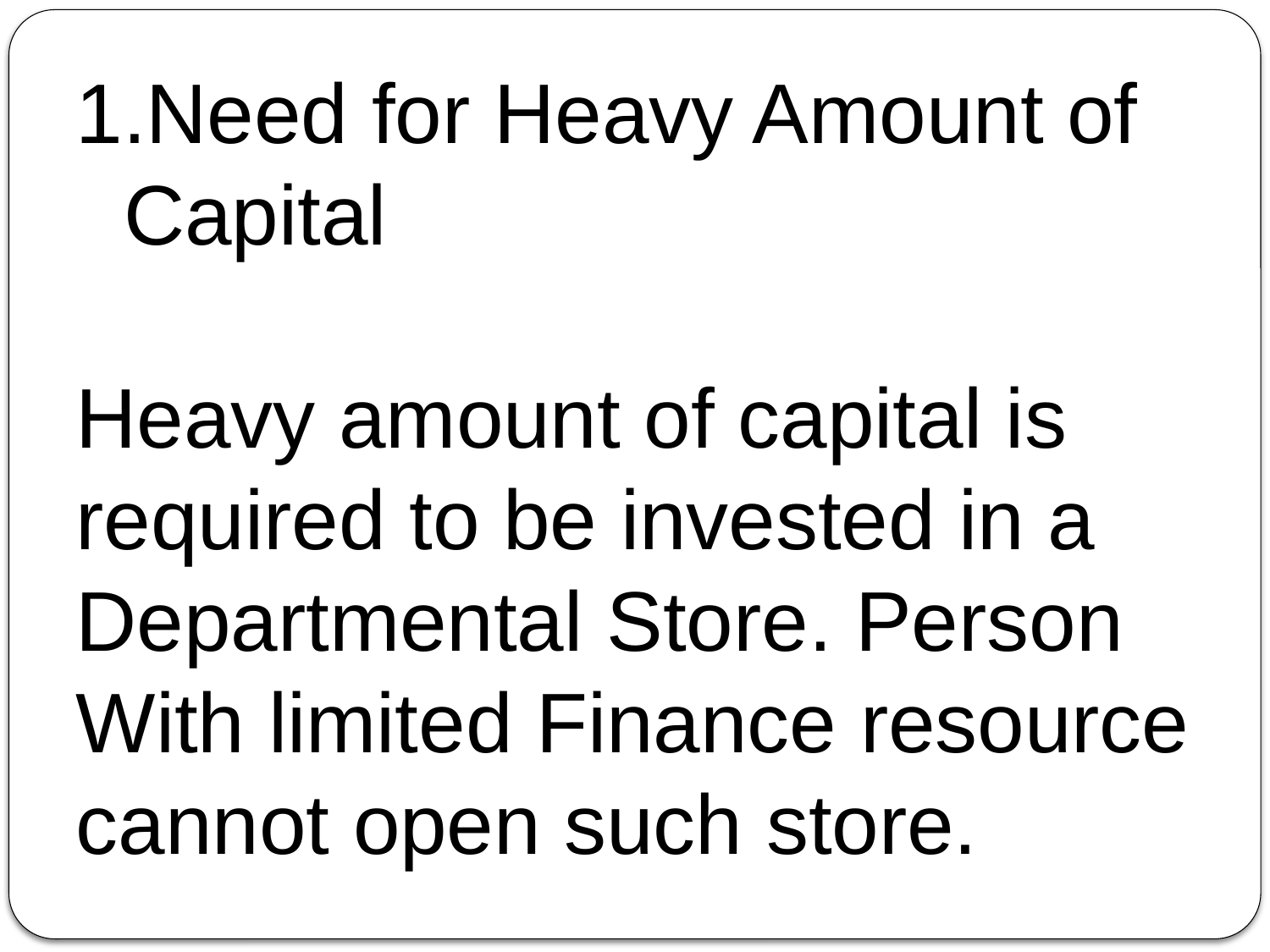

Need for Heavy Amount of Capital

Heavy amount of capital is required to be invested in a Departmental Store. Person With limited Finance resource cannot open such store.